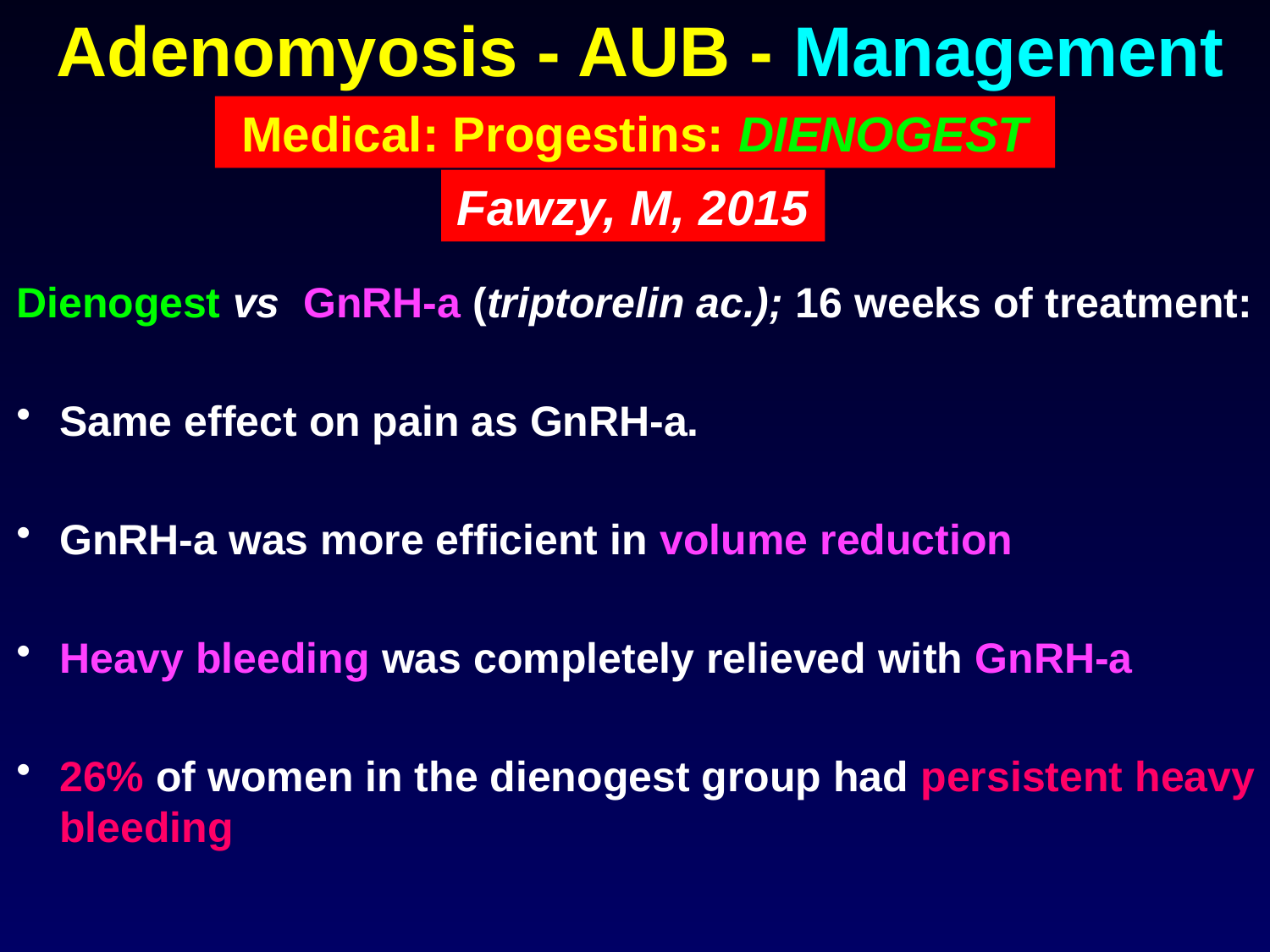

# Adenomyosis - AUB - Management
Medical: Progestins: DIENOGEST
Fawzy, M, 2015
Dienogest vs  GnRH-a (triptorelin ac.); 16 weeks of treatment:

Same effect on pain as GnRH-a.

GnRH-a was more efficient in volume reduction

Heavy bleeding was completely relieved with GnRH-a

26% of women in the dienogest group had persistent heavy bleeding